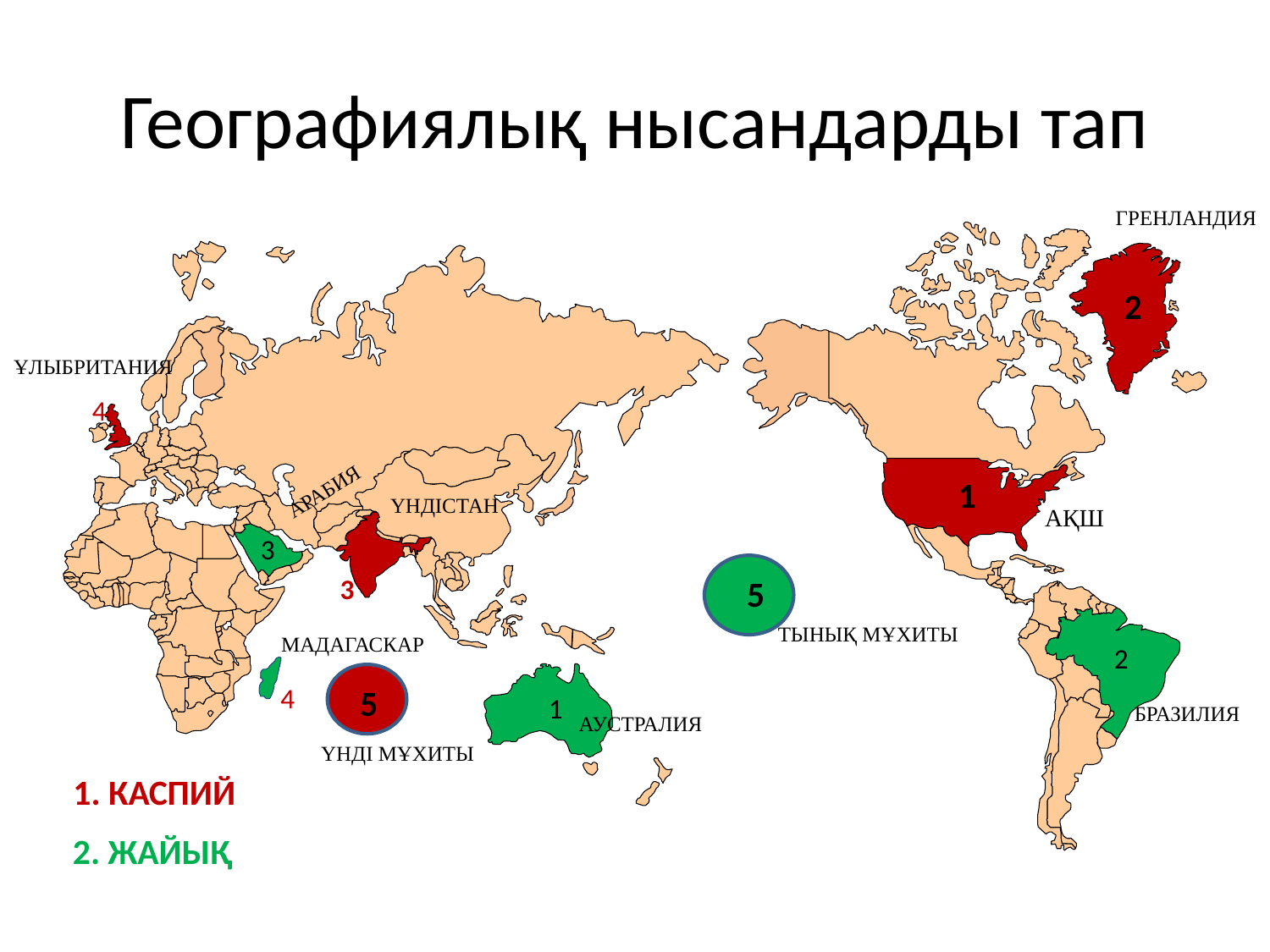

# Географиялық нысандарды тап
Гренландия

2
Ұлыбритания
4
1
Арабия
Үндістан
Ақш
3

3
5
Тынық мұхиты
Мадагаскар
2

4
5
1
Бразилия
Аустралия
Үнді мұхиты
1. Каспий
2. Жайық